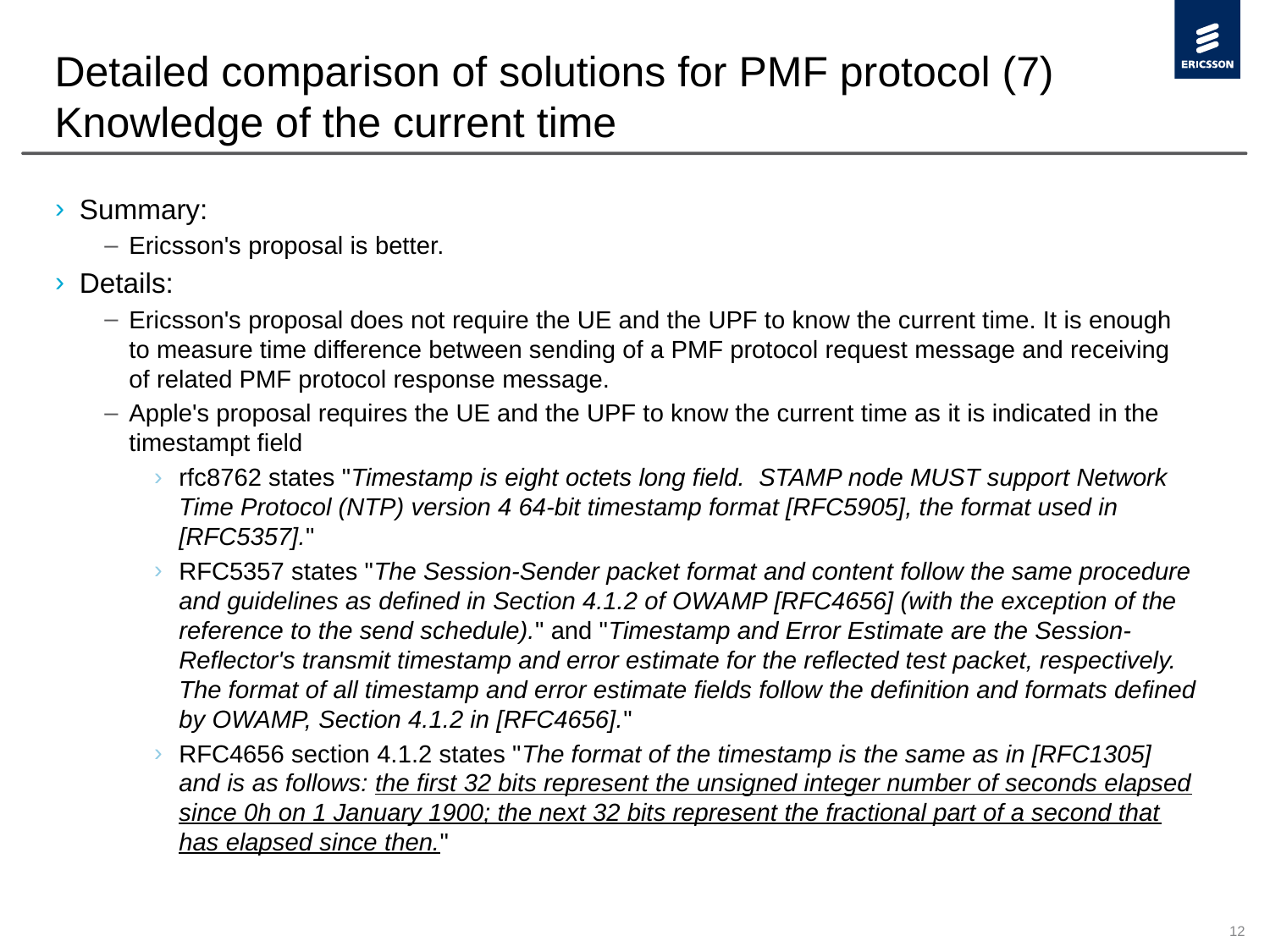

# Detailed comparison of solutions for PMF protocol (7) Knowledge of the current time
Summary:
Ericsson's proposal is better.
Details:
Ericsson's proposal does not require the UE and the UPF to know the current time. It is enough to measure time difference between sending of a PMF protocol request message and receiving of related PMF protocol response message.
Apple's proposal requires the UE and the UPF to know the current time as it is indicated in the timestampt field
rfc8762 states "Timestamp is eight octets long field.  STAMP node MUST support Network Time Protocol (NTP) version 4 64-bit timestamp format [RFC5905], the format used in [RFC5357]."
RFC5357 states "The Session-Sender packet format and content follow the same procedure and guidelines as defined in Section 4.1.2 of OWAMP [RFC4656] (with the exception of the reference to the send schedule)." and "Timestamp and Error Estimate are the Session-Reflector's transmit timestamp and error estimate for the reflected test packet, respectively.  The format of all timestamp and error estimate fields follow the definition and formats defined by OWAMP, Section 4.1.2 in [RFC4656]."
RFC4656 section 4.1.2 states "The format of the timestamp is the same as in [RFC1305] and is as follows: the first 32 bits represent the unsigned integer number of seconds elapsed since 0h on 1 January 1900; the next 32 bits represent the fractional part of a second that has elapsed since then."